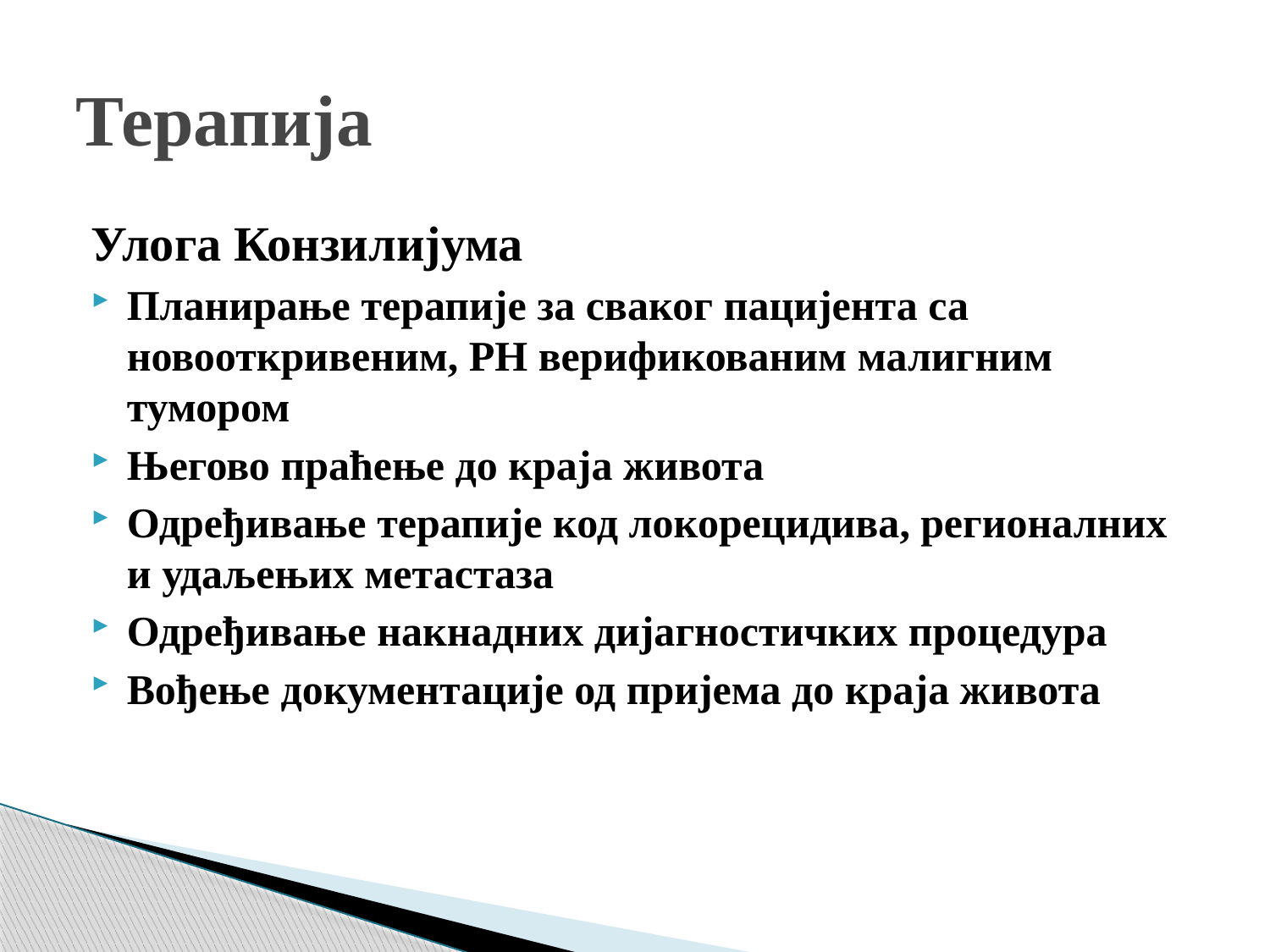

# Терапија
Улога Конзилијума
Планирање терапије за сваког пацијента са новооткривеним, PH верификованим малигним тумором
Његово праћење до краја живота
Одређивање терапије код локорецидива, регионалних и удаљењих метастаза
Одређивање накнадних дијагностичких процедура
Вођење документације од пријема до краја живота